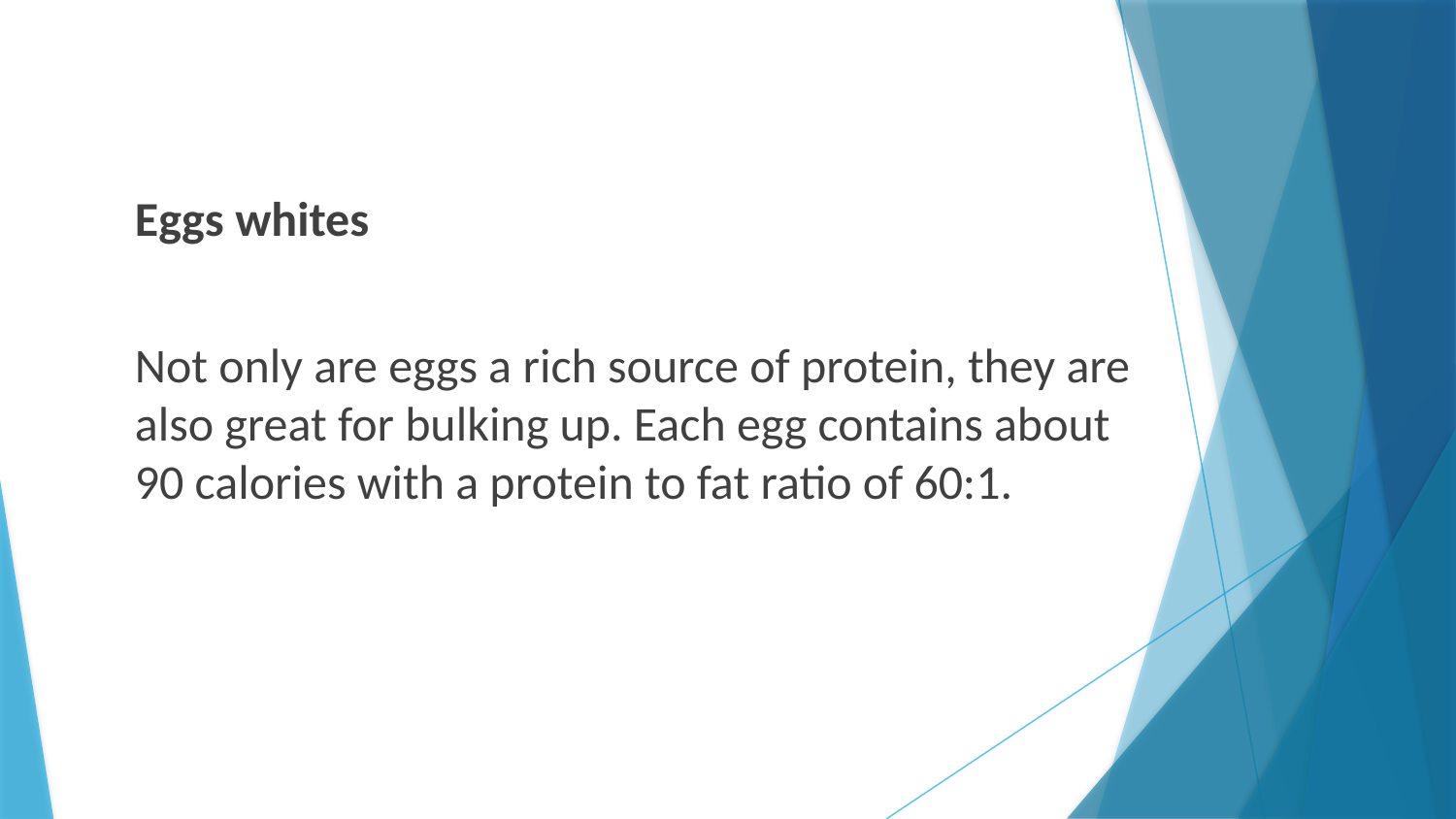

Eggs whites

Not only are eggs a rich source of protein, they are also great for bulking up. Each egg contains about 90 calories with a protein to fat ratio of 60:1.